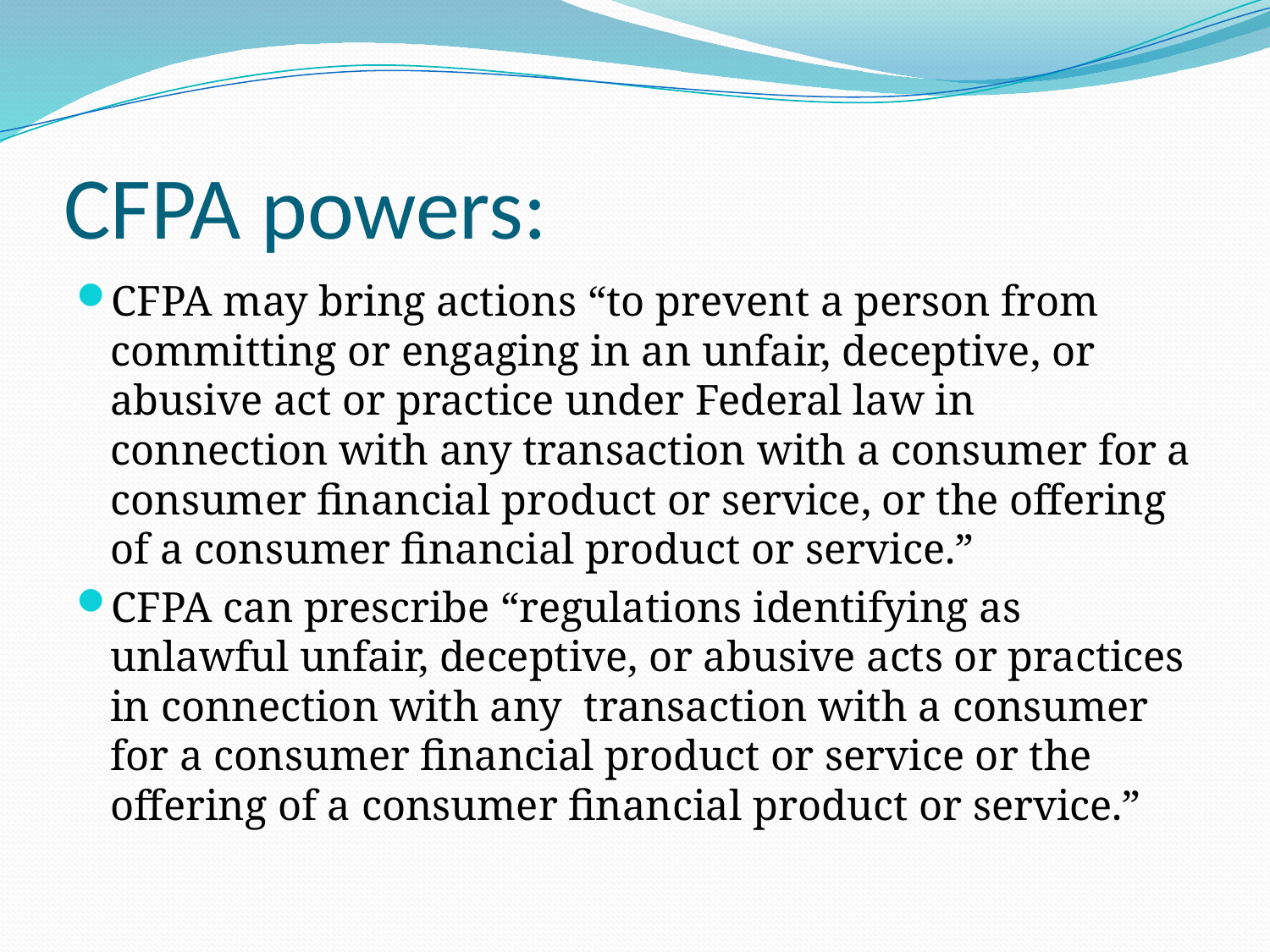

CFPA powers:
CFPA may bring actions “to prevent a person from committing or engaging in an unfair, deceptive, or abusive act or practice under Federal law in connection with any transaction with a consumer for a consumer financial product or service, or the offering of a consumer financial product or service.”
CFPA can prescribe “regulations identifying as unlawful unfair, deceptive, or abusive acts or practices in connection with any  transaction with a consumer for a consumer financial product or service or the offering of a consumer financial product or service.”